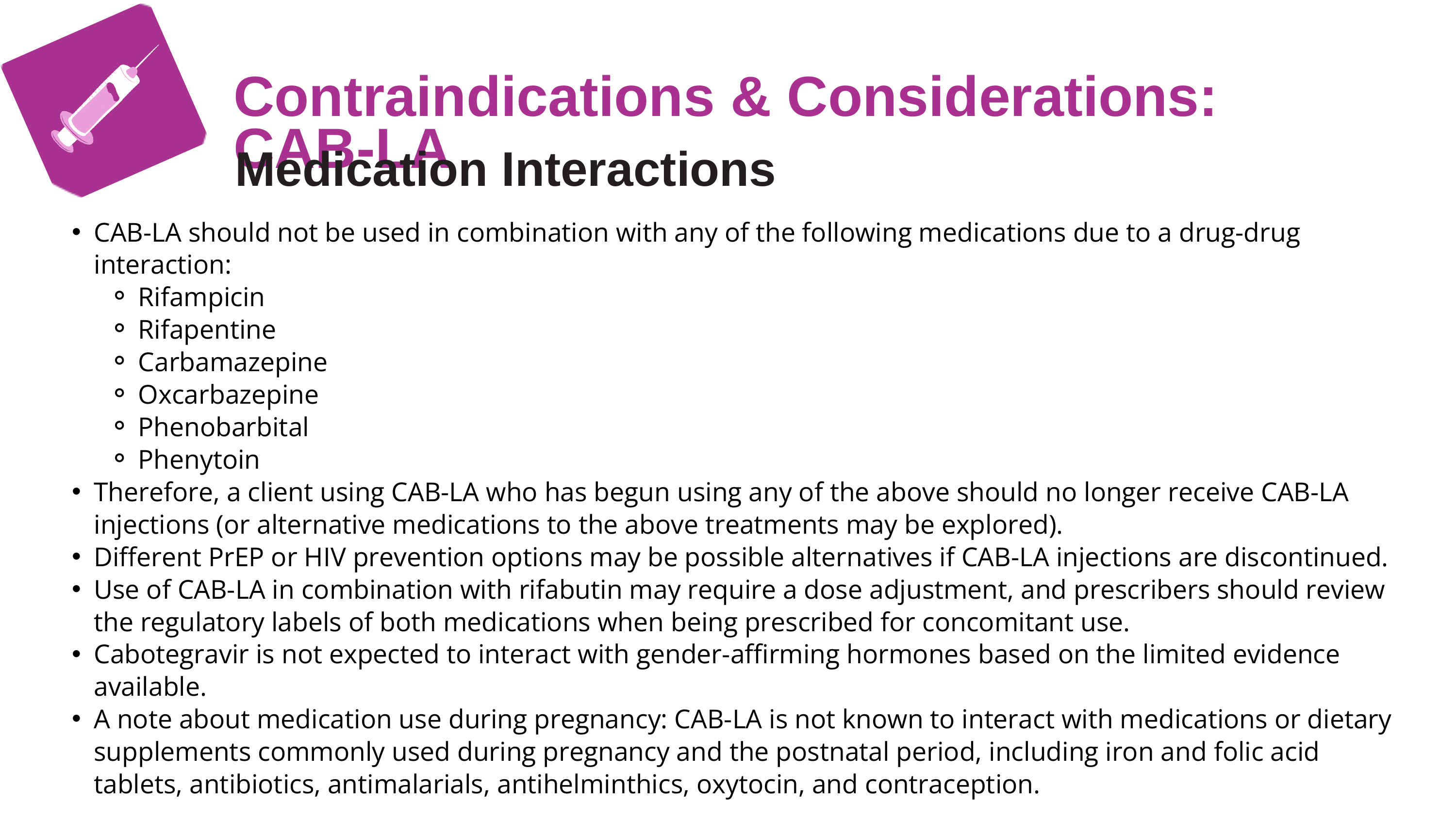

C
Contraindications & Considerations: CAB-LA
Medication Interactions
CAB-LA should not be used in combination with any of the following medications due to a drug-drug interaction:
Rifampicin
Rifapentine
Carbamazepine
Oxcarbazepine
Phenobarbital
Phenytoin
Therefore, a client using CAB-LA who has begun using any of the above should no longer receive CAB-LA injections (or alternative medications to the above treatments may be explored).
Different PrEP or HIV prevention options may be possible alternatives if CAB-LA injections are discontinued.
Use of CAB-LA in combination with rifabutin may require a dose adjustment, and prescribers should review the regulatory labels of both medications when being prescribed for concomitant use.
Cabotegravir is not expected to interact with gender-affirming hormones based on the limited evidence available.
A note about medication use during pregnancy: CAB-LA is not known to interact with medications or dietary supplements commonly used during pregnancy and the postnatal period, including iron and folic acid tablets, antibiotics, antimalarials, antihelminthics, oxytocin, and contraception.